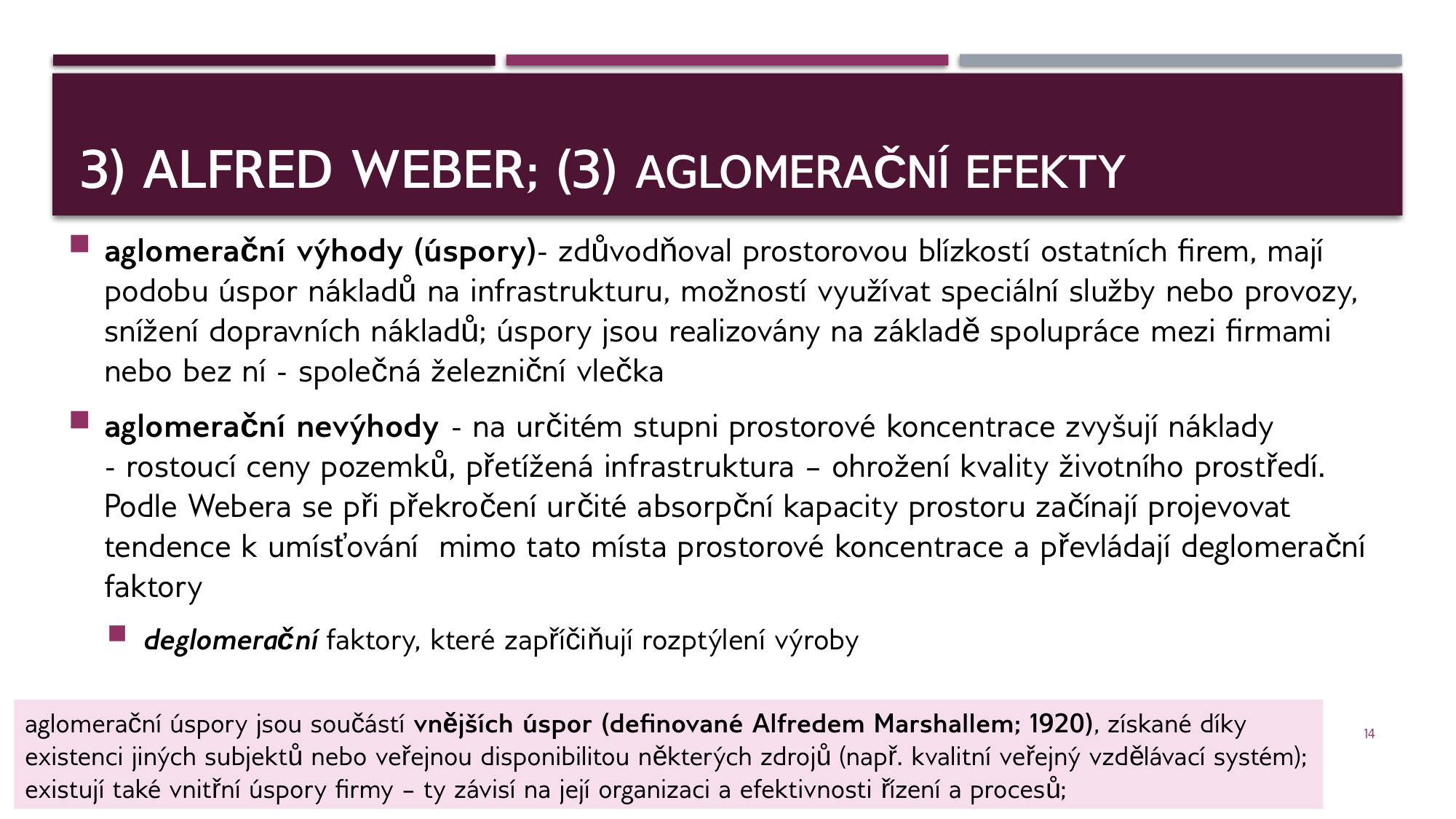

# 3) Alfred Weber; (3) Aglomerační efekty
aglomerační výhody (úspory)- zdůvodňoval prostorovou blízkostí ostatních firem, mají podobu úspor nákladů na infrastrukturu, možností využívat speciální služby nebo provozy, snížení dopravních nákladů; úspory jsou realizovány na základě spolupráce mezi firmami nebo bez ní - společná železniční vlečka
aglomerační nevýhody - na určitém stupni prostorové koncentrace zvyšují náklady - rostoucí ceny pozemků, přetížená infrastruktura – ohrožení kvality životního prostředí. Podle Webera se při překročení určité absorpční kapacity prostoru začínají projevovat tendence k umísťování  mimo tato místa prostorové koncentrace a převládají deglomerační faktory
deglomerační faktory, které zapříčiňují rozptýlení výroby
aglomerační úspory jsou součástí vnějších úspor (definované Alfredem Marshallem; 1920), získané díky existenci jiných subjektů nebo veřejnou disponibilitou některých zdrojů (např. kvalitní veřejný vzdělávací systém); existují také vnitřní úspory firmy – ty závisí na její organizaci a efektivnosti řízení a procesů;
14